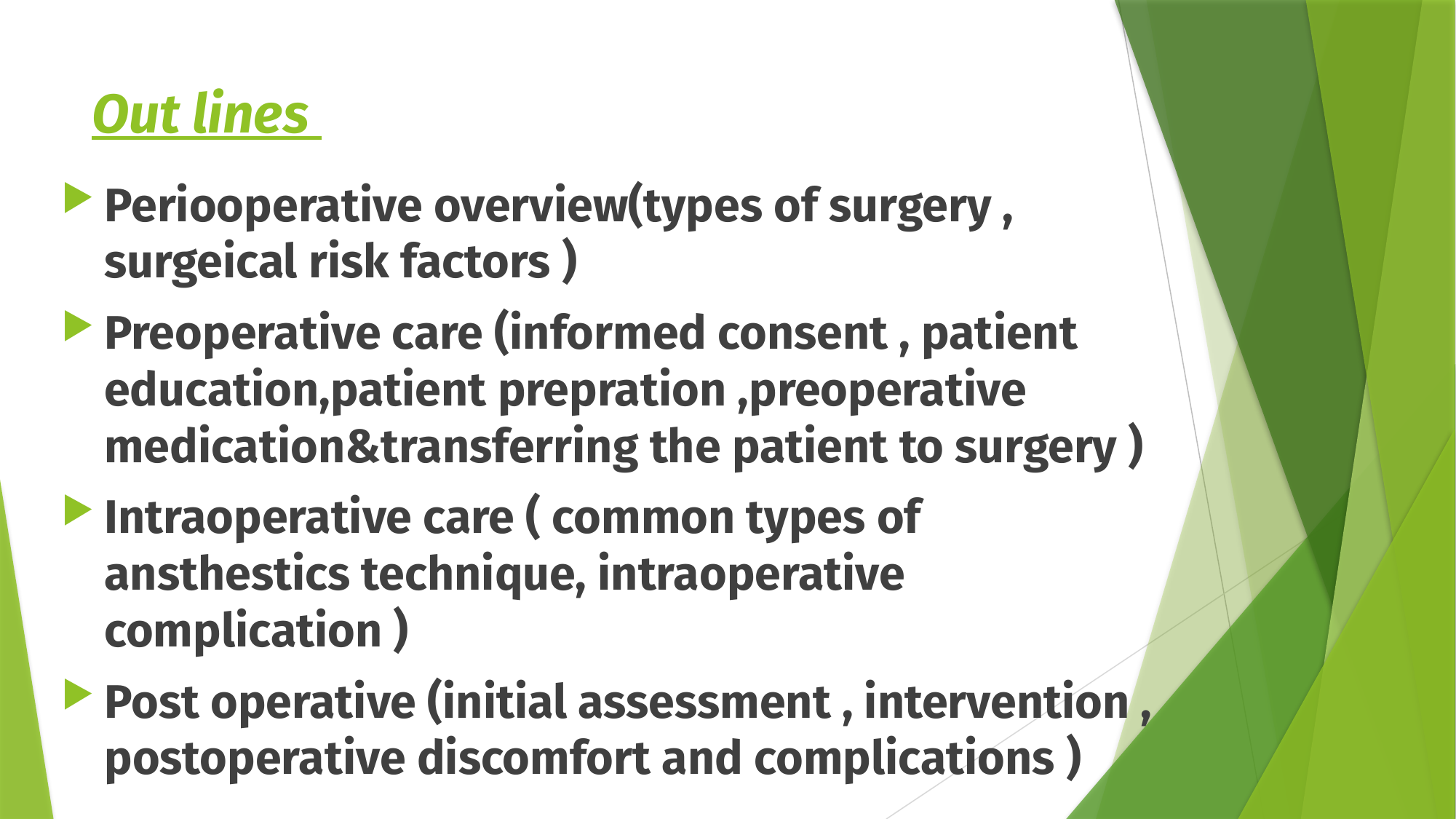

# Out lines
Periooperative overview(types of surgery , surgeical risk factors )
Preoperative care (informed consent , patient education,patient prepration ,preoperative medication&transferring the patient to surgery )
Intraoperative care ( common types of ansthestics technique, intraoperative complication )
Post operative (initial assessment , intervention , postoperative discomfort and complications )